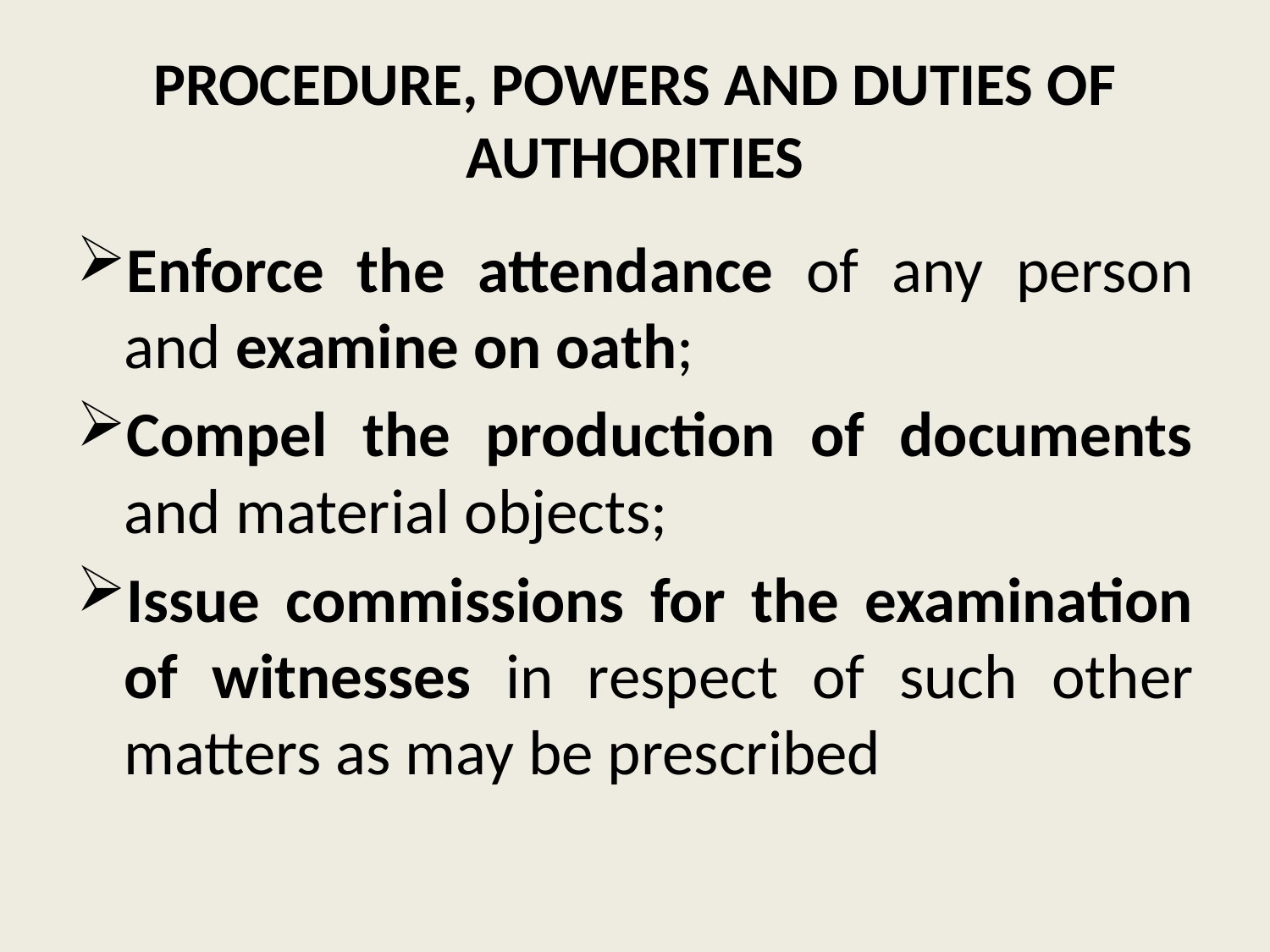

# PROCEDURE, POWERS AND DUTIES OF AUTHORITIES
Enforce the attendance of any person and examine on oath;
Compel the production of documents and material objects;
Issue commissions for the examination of witnesses in respect of such other matters as may be prescribed